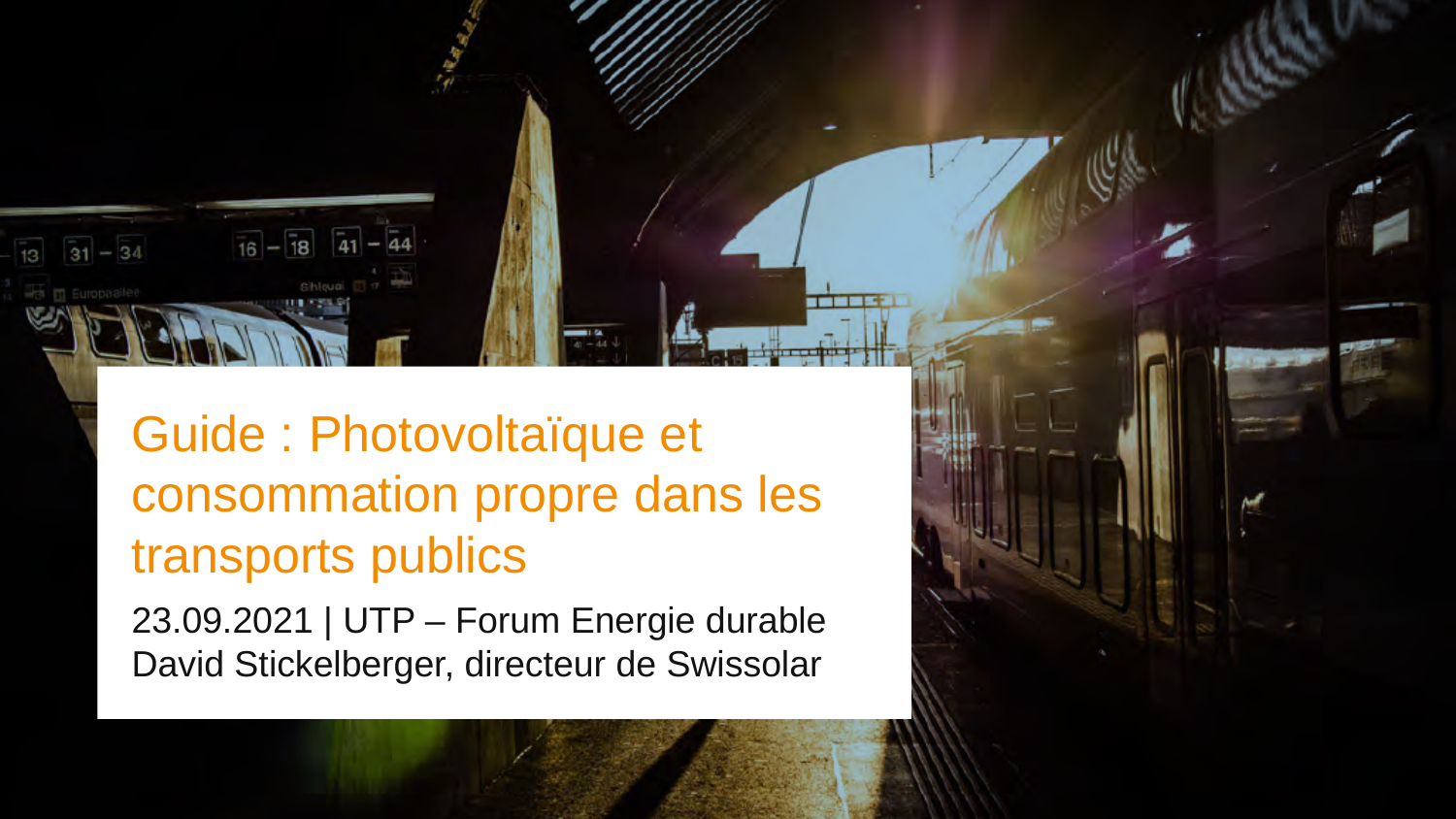

Guide : Photovoltaïque et consommation propre dans les transports publics

23.09.2021 | UTP – Forum Energie durable
David Stickelberger, directeur de Swissolar